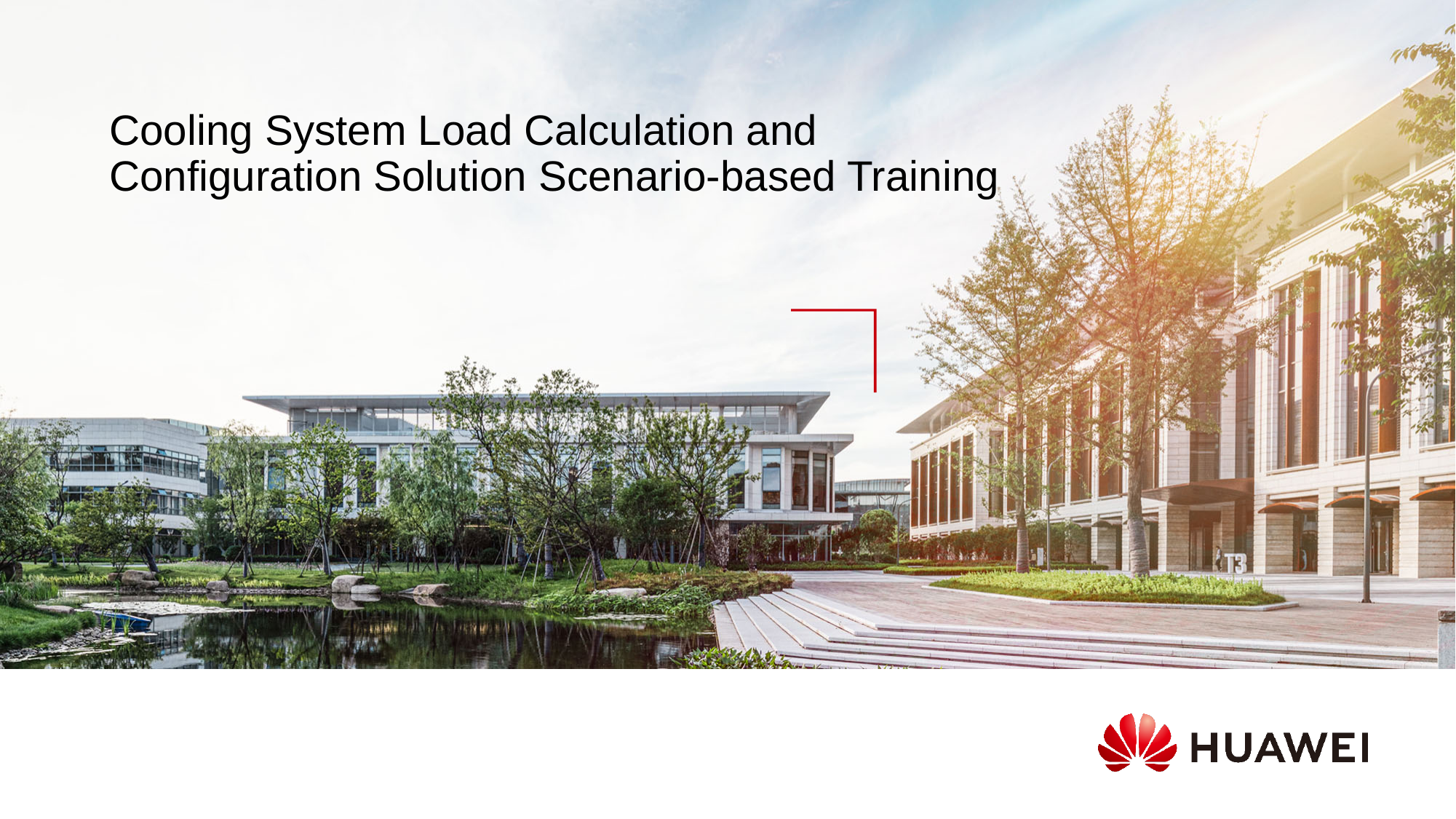

# Cooling System Load Calculation and Configuration Solution Scenario-based Training